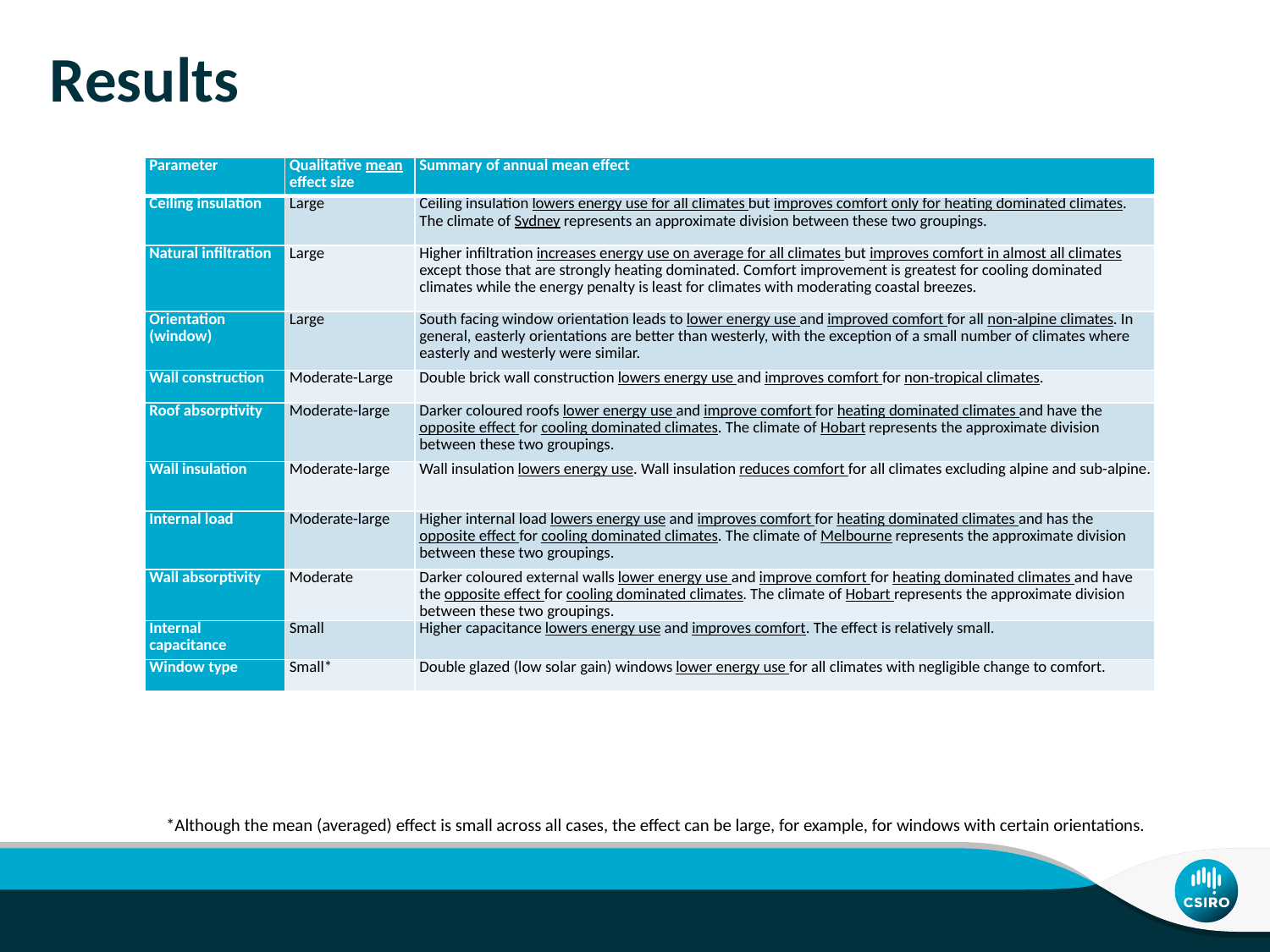

# Results
| Parameter | Qualitative mean effect size | Summary of annual mean effect |
| --- | --- | --- |
| Ceiling insulation | Large | Ceiling insulation lowers energy use for all climates but improves comfort only for heating dominated climates. The climate of Sydney represents an approximate division between these two groupings. |
| Natural infiltration | Large | Higher infiltration increases energy use on average for all climates but improves comfort in almost all climates except those that are strongly heating dominated. Comfort improvement is greatest for cooling dominated climates while the energy penalty is least for climates with moderating coastal breezes. |
| Orientation (window) | Large | South facing window orientation leads to lower energy use and improved comfort for all non-alpine climates. In general, easterly orientations are better than westerly, with the exception of a small number of climates where easterly and westerly were similar. |
| Wall construction | Moderate-Large | Double brick wall construction lowers energy use and improves comfort for non-tropical climates. |
| Roof absorptivity | Moderate-large | Darker coloured roofs lower energy use and improve comfort for heating dominated climates and have the opposite effect for cooling dominated climates. The climate of Hobart represents the approximate division between these two groupings. |
| Wall insulation | Moderate-large | Wall insulation lowers energy use. Wall insulation reduces comfort for all climates excluding alpine and sub-alpine. |
| Internal load | Moderate-large | Higher internal load lowers energy use and improves comfort for heating dominated climates and has the opposite effect for cooling dominated climates. The climate of Melbourne represents the approximate division between these two groupings. |
| Wall absorptivity | Moderate | Darker coloured external walls lower energy use and improve comfort for heating dominated climates and have the opposite effect for cooling dominated climates. The climate of Hobart represents the approximate division between these two groupings. |
| Internal capacitance | Small | Higher capacitance lowers energy use and improves comfort. The effect is relatively small. |
| Window type | Small\* | Double glazed (low solar gain) windows lower energy use for all climates with negligible change to comfort. |
*Although the mean (averaged) effect is small across all cases, the effect can be large, for example, for windows with certain orientations.